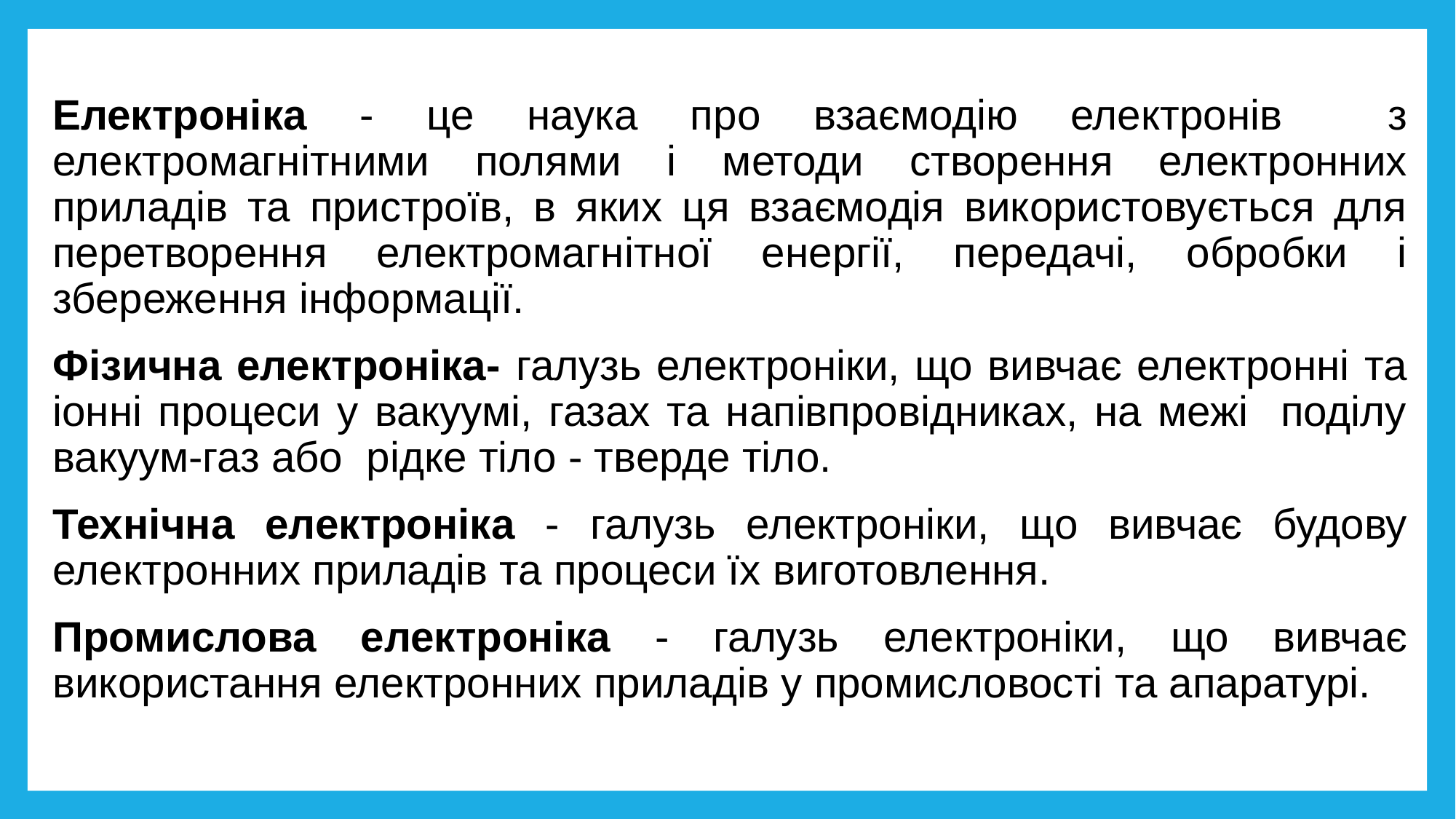

Електроніка - це наука про взаємодію електронів  з електромагнітними полями і методи створення електронних приладів та пристроїв, в яких ця взаємодія використовується для перетворення електромагнітної енергії, передачі, обробки і збереження інформації.
Фізична електроніка- галузь електроніки, що вивчає електронні та іонні процеси у вакуумі, газах та напівпровідниках, на межі  поділу вакуум-газ або  рідке тіло - тверде тіло.
Технічна електроніка - галузь електроніки, що вивчає будову електронних приладів та процеси їх виготовлення.
Промислова електроніка - галузь електроніки, що вивчає використання електронних приладів у промисловості та апаратурі.